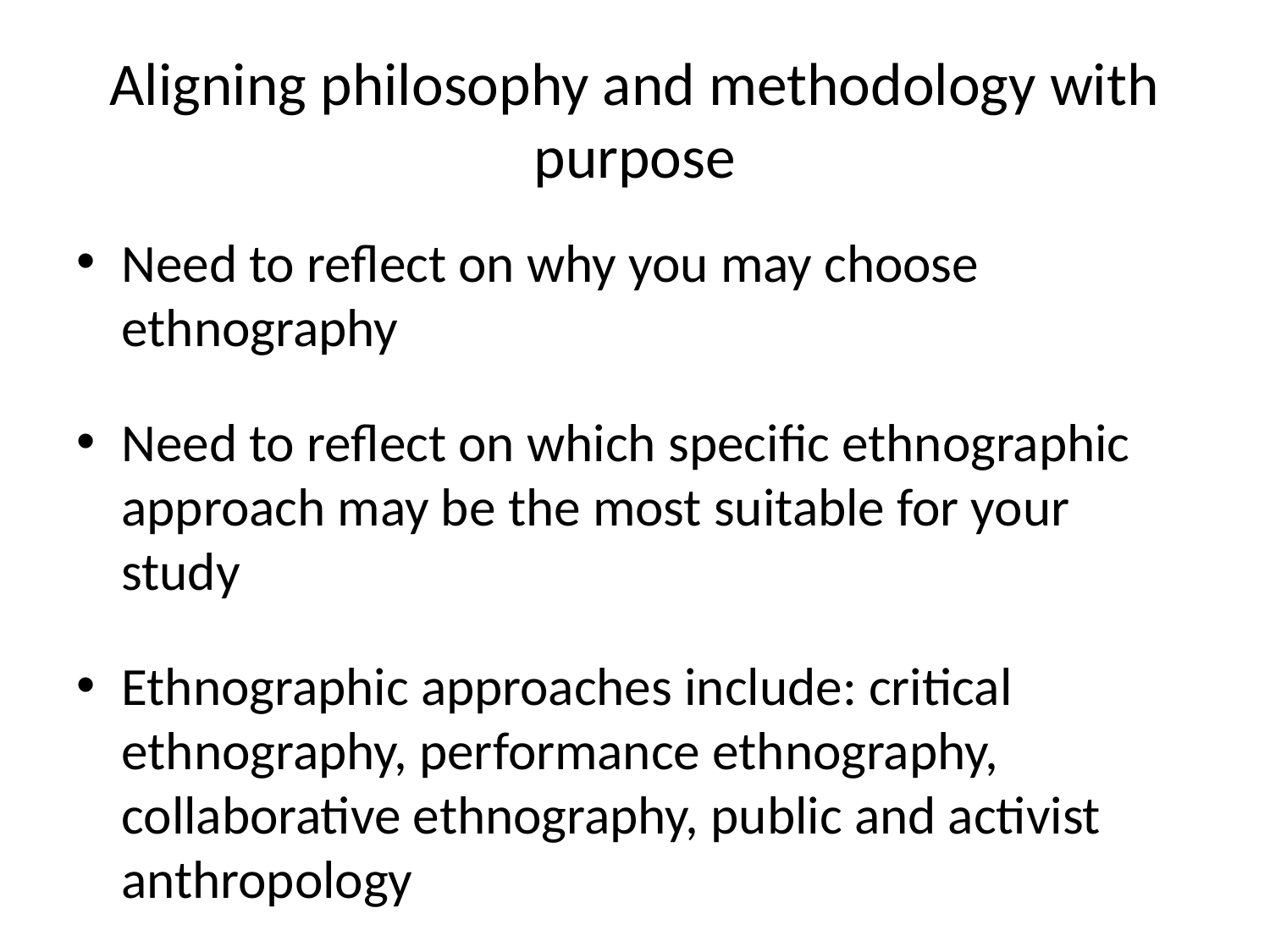

# Aligning philosophy and methodology with purpose
Need to reflect on why you may choose ethnography
Need to reflect on which specific ethnographic approach may be the most suitable for your study
Ethnographic approaches include: critical ethnography, performance ethnography, collaborative ethnography, public and activist anthropology